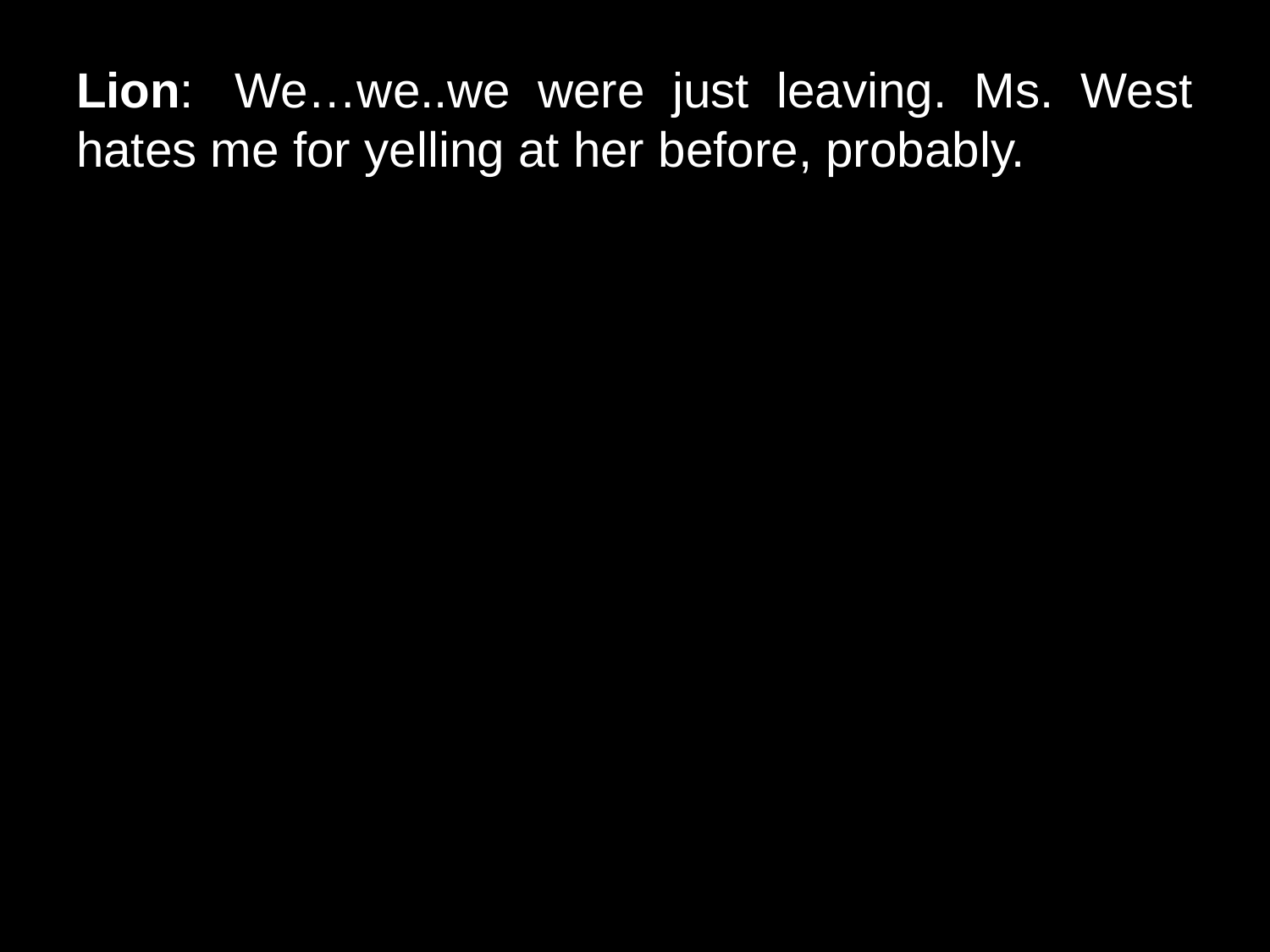

# Lion:  We…we..we were just leaving. Ms. West hates me for yelling at her before, probably.